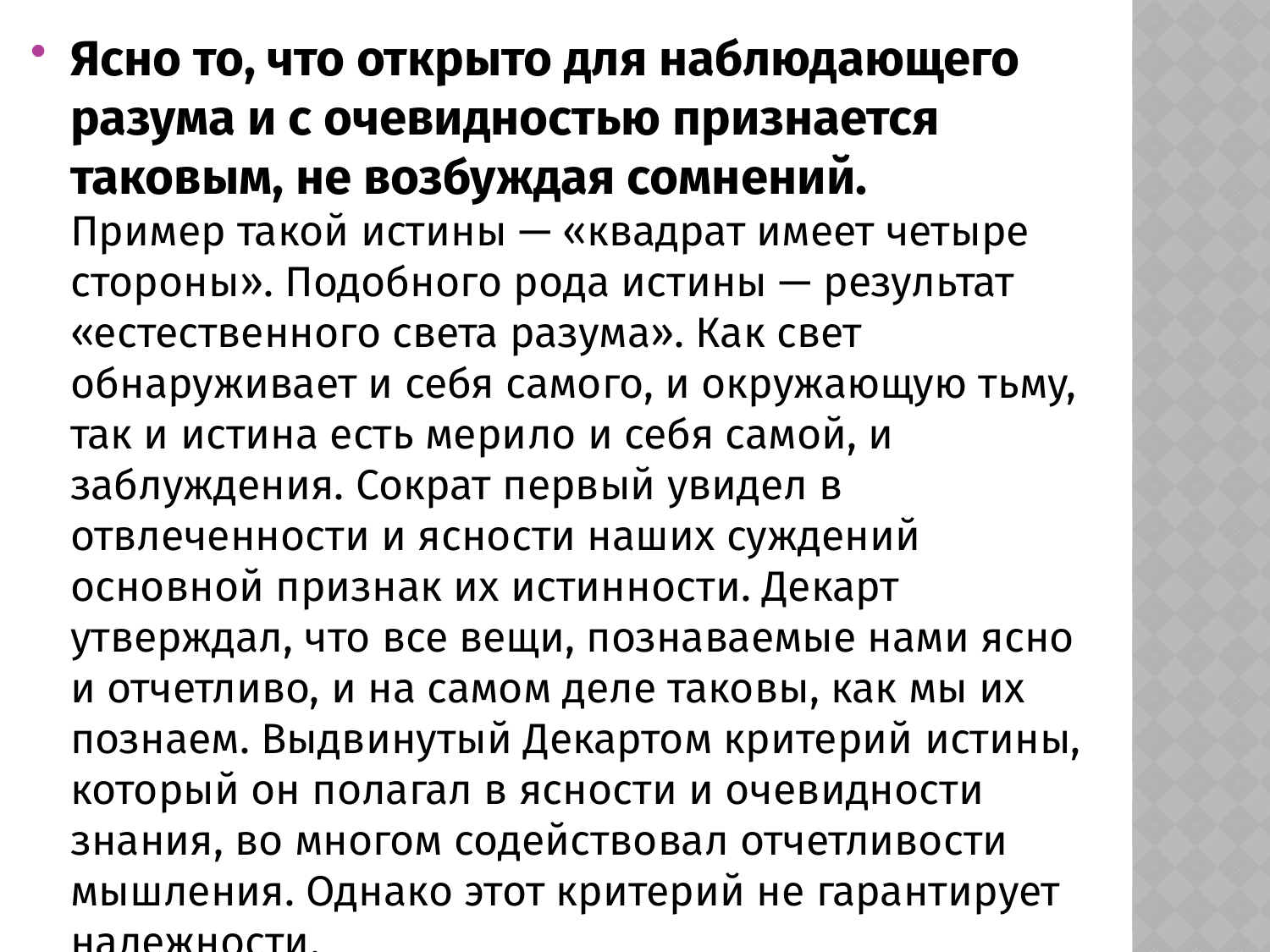

Ясно то, что открыто для наблюдающего разума и с очевидностью признается таковым, не возбуждая сомнений.
Пример такой истины — «квадрат имеет четыре стороны». Подобного рода истины — результат «естественного света разума». Как свет обнаруживает и себя самого, и окружающую тьму, так и истина есть мерило и себя самой, и заблуждения. Сократ первый увидел в отвлеченности и ясности наших суждений основной признак их истинности. Декарт утверждал, что все вещи, познаваемые нами ясно и отчетливо, и на самом деле таковы, как мы их познаем. Выдвинутый Декартом критерий истины, который он полагал в ясности и очевидности знания, во многом содействовал отчетливости мышления. Однако этот критерий не гарантирует надежности.